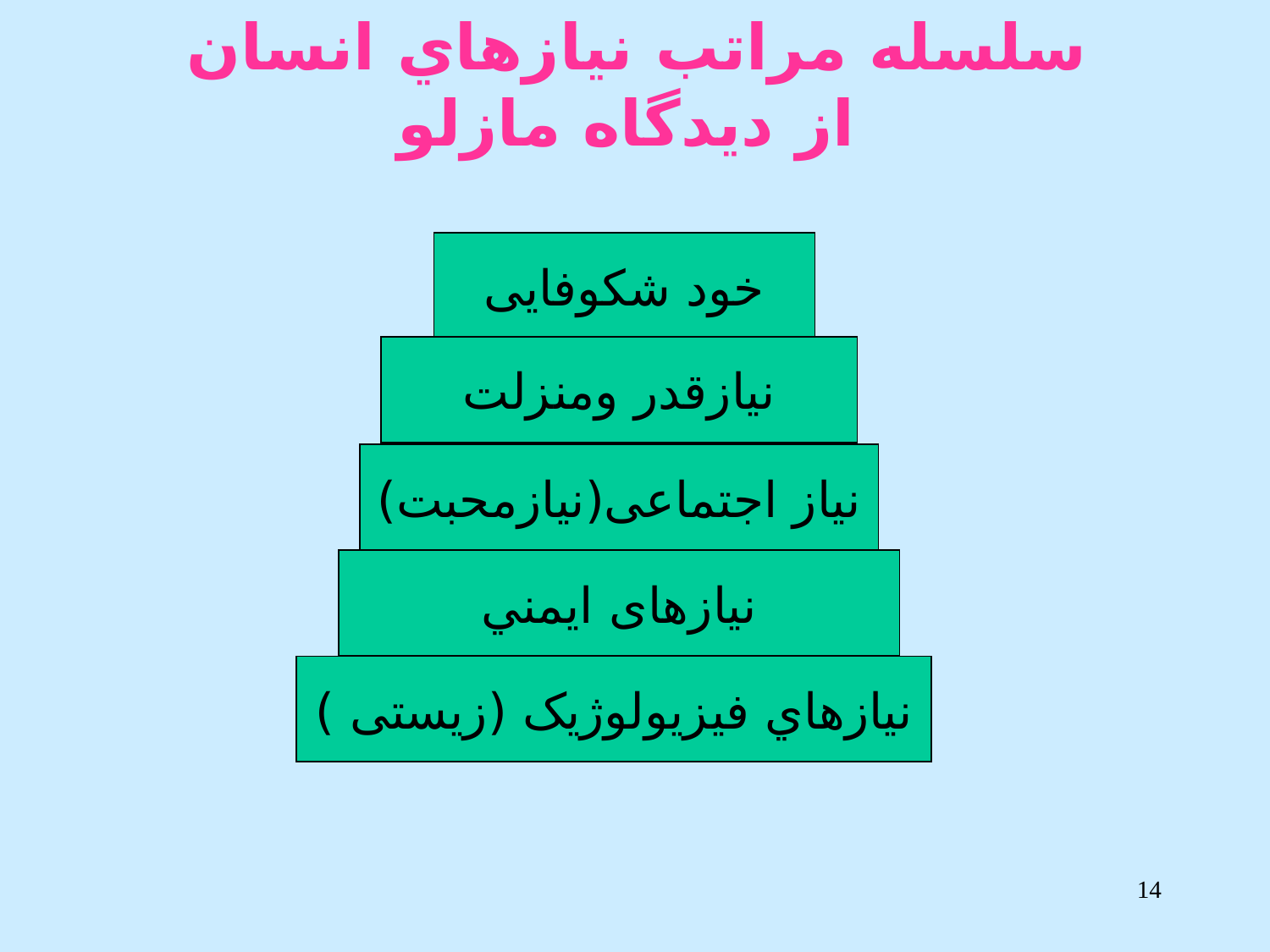

سلسله مراتب نيازهاي انسان
 از ديدگاه مازلو
خود شکوفایی
نیازقدر ومنزلت
نیاز اجتماعی(نیازمحبت)
نیازهای ايمني
نيازهاي فیزیولوژیک (زیستی )
14